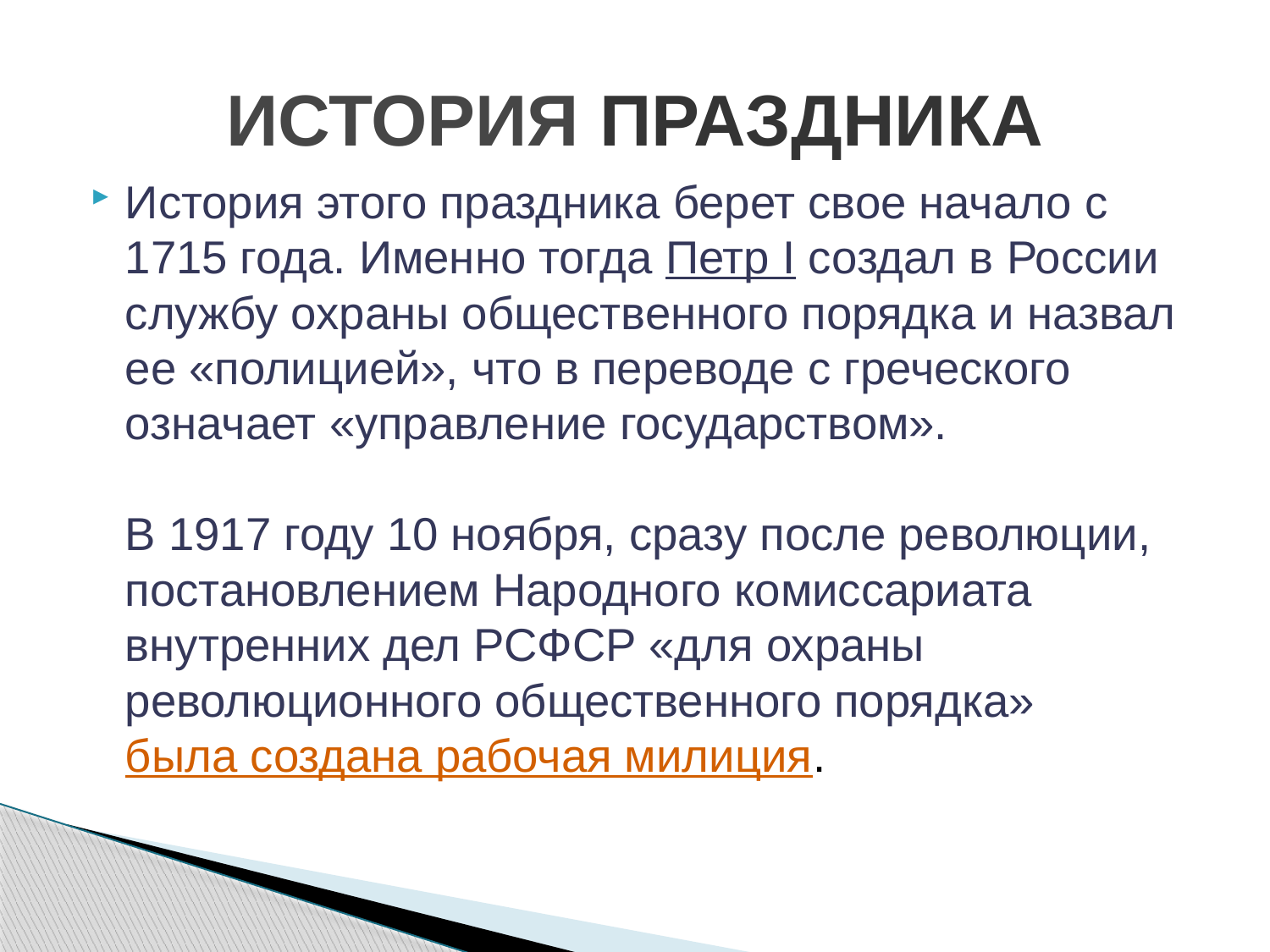

# ИСТОРИЯ ПРАЗДНИКА
История этого праздника берет свое начало с 1715 года. Именно тогда Петр I создал в России службу охраны общественного порядка и назвал ее «полицией», что в переводе с греческого означает «управление государством».
В 1917 году 10 ноября, сразу после революции, постановлением Народного комиссариата внутренних дел РСФСР «для охраны революционного общественного порядка» была создана рабочая милиция.